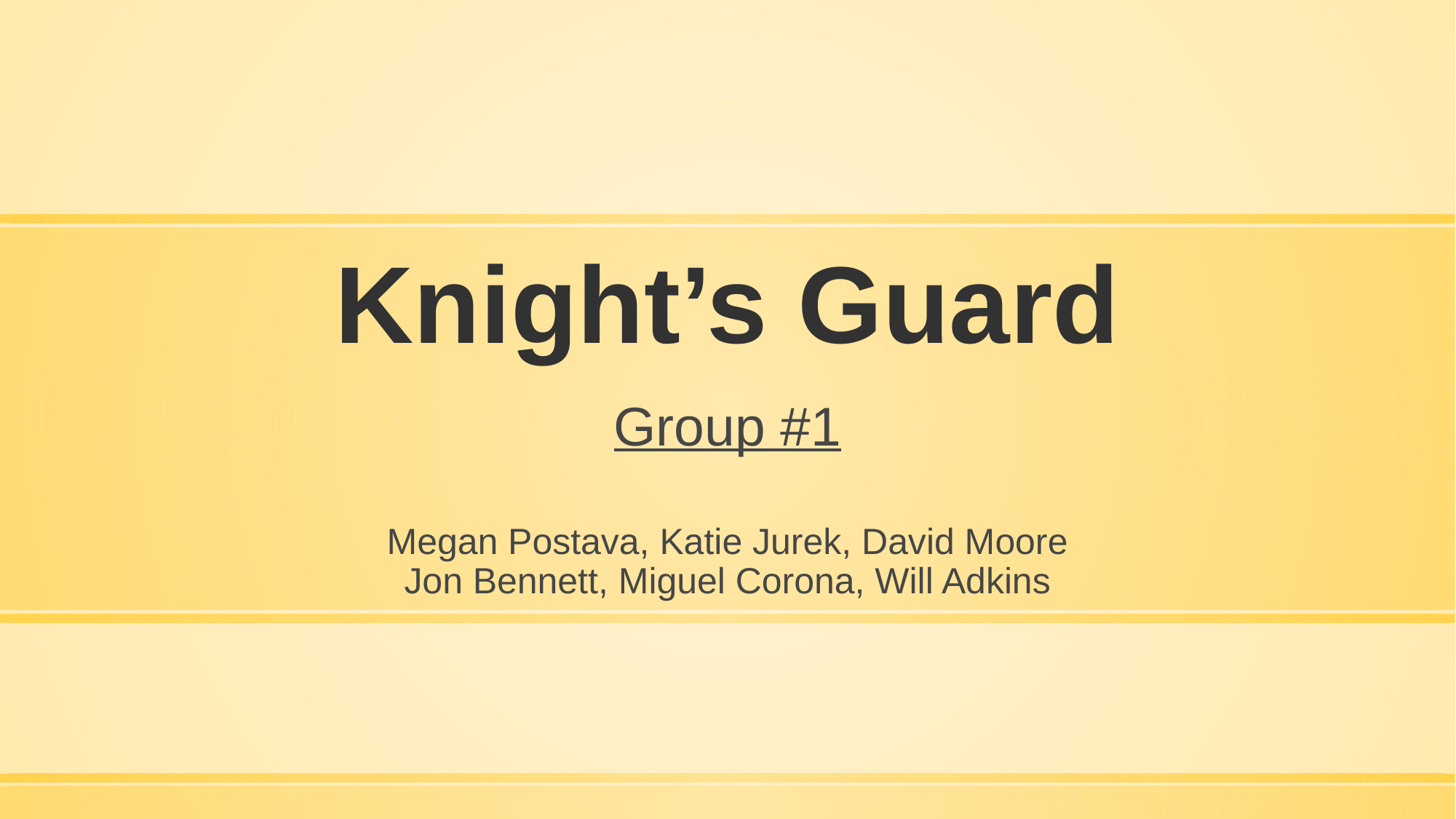

# Knight’s Guard
Group #1
Megan Postava, Katie Jurek, David Moore
Jon Bennett, Miguel Corona, Will Adkins